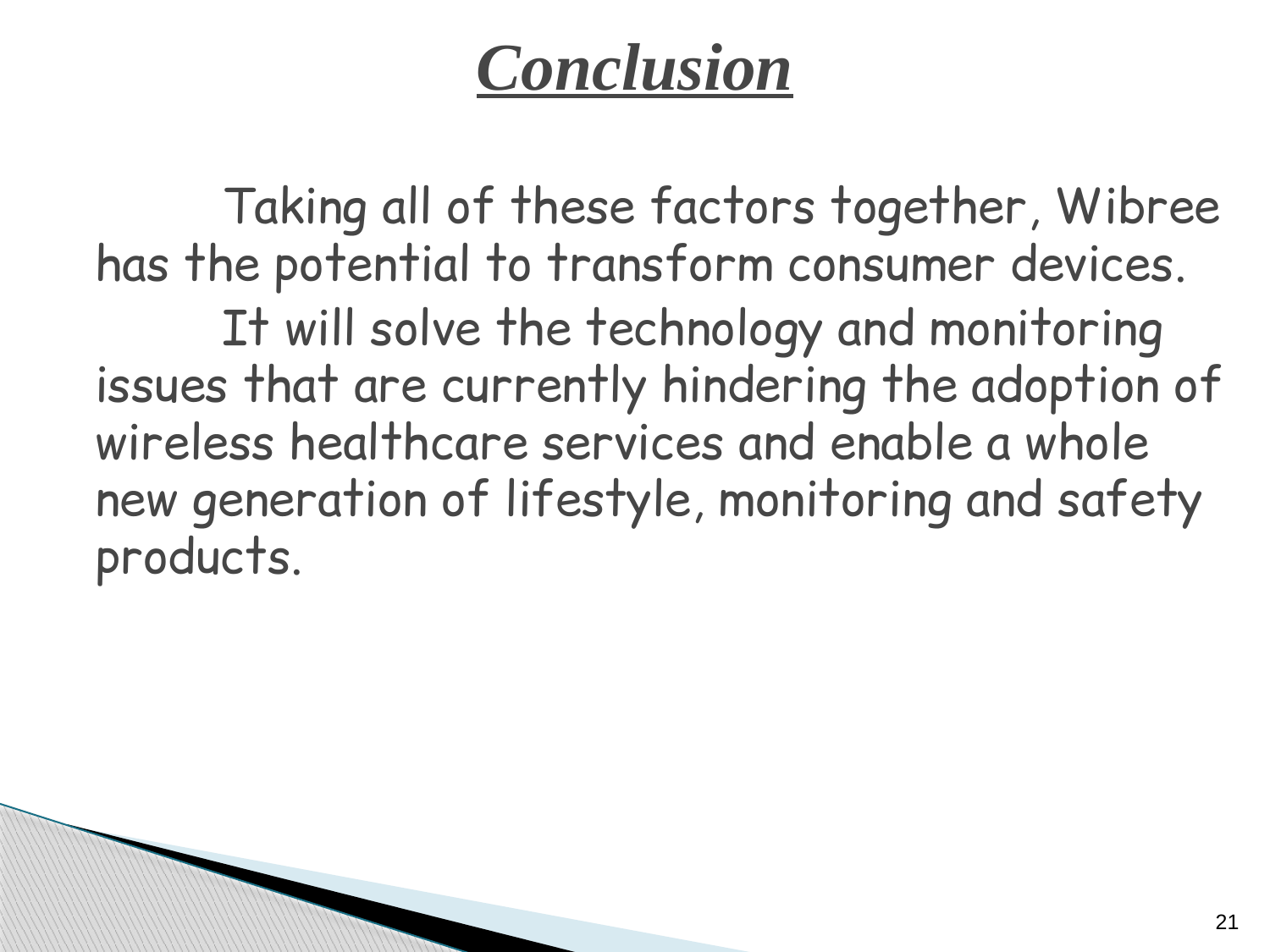

# Conclusion
		Taking all of these factors together, Wibree has the potential to transform consumer devices.
		It will solve the technology and monitoring issues that are currently hindering the adoption of wireless healthcare services and enable a whole new generation of lifestyle, monitoring and safety products.

21